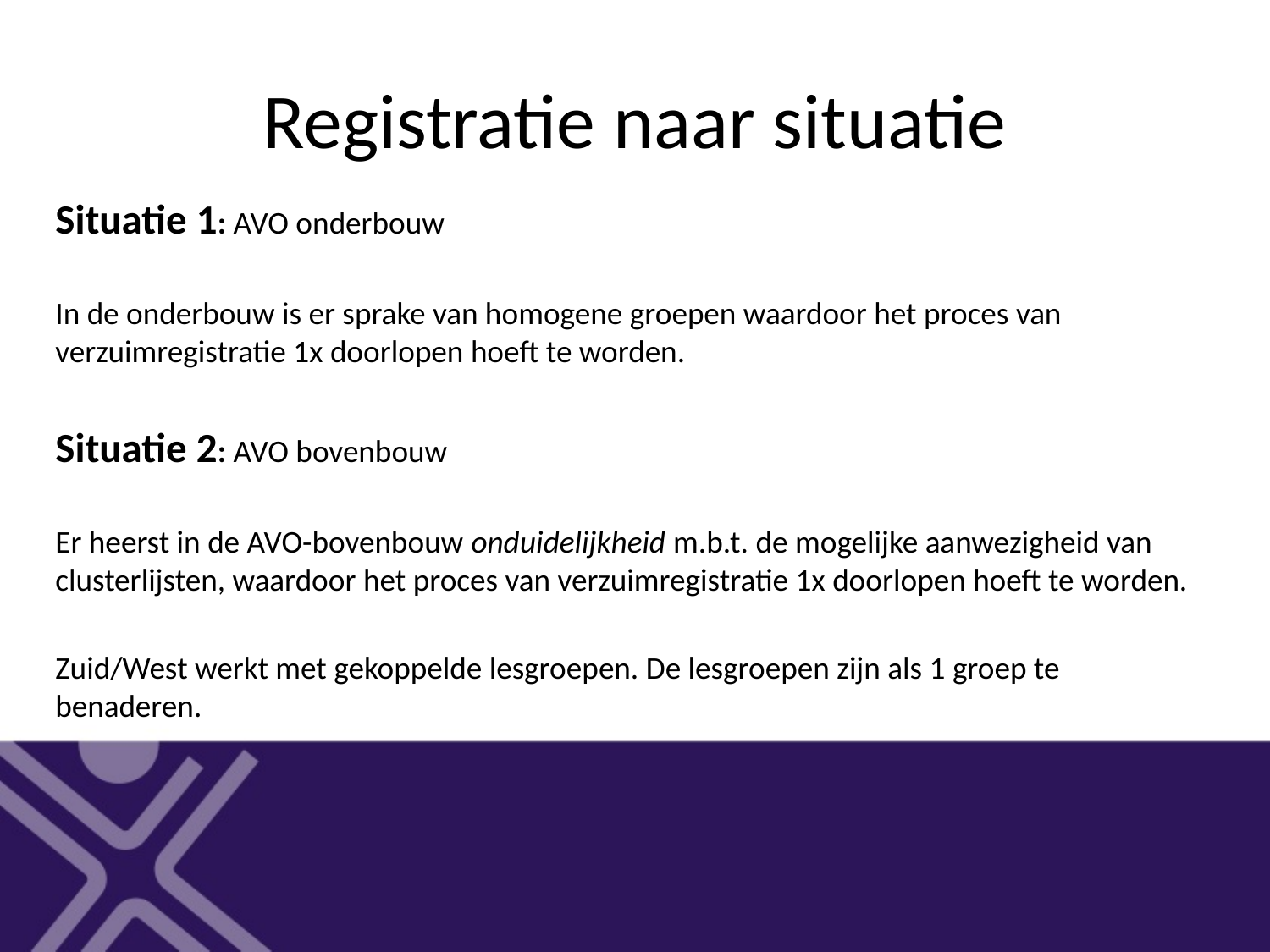

# Registratie naar situatie
Situatie 1: AVO onderbouw

In de onderbouw is er sprake van homogene groepen waardoor het proces van verzuimregistratie 1x doorlopen hoeft te worden.

Situatie 2: AVO bovenbouw

Er heerst in de AVO-bovenbouw onduidelijkheid m.b.t. de mogelijke aanwezigheid van clusterlijsten, waardoor het proces van verzuimregistratie 1x doorlopen hoeft te worden.

Zuid/West werkt met gekoppelde lesgroepen. De lesgroepen zijn als 1 groep te benaderen.